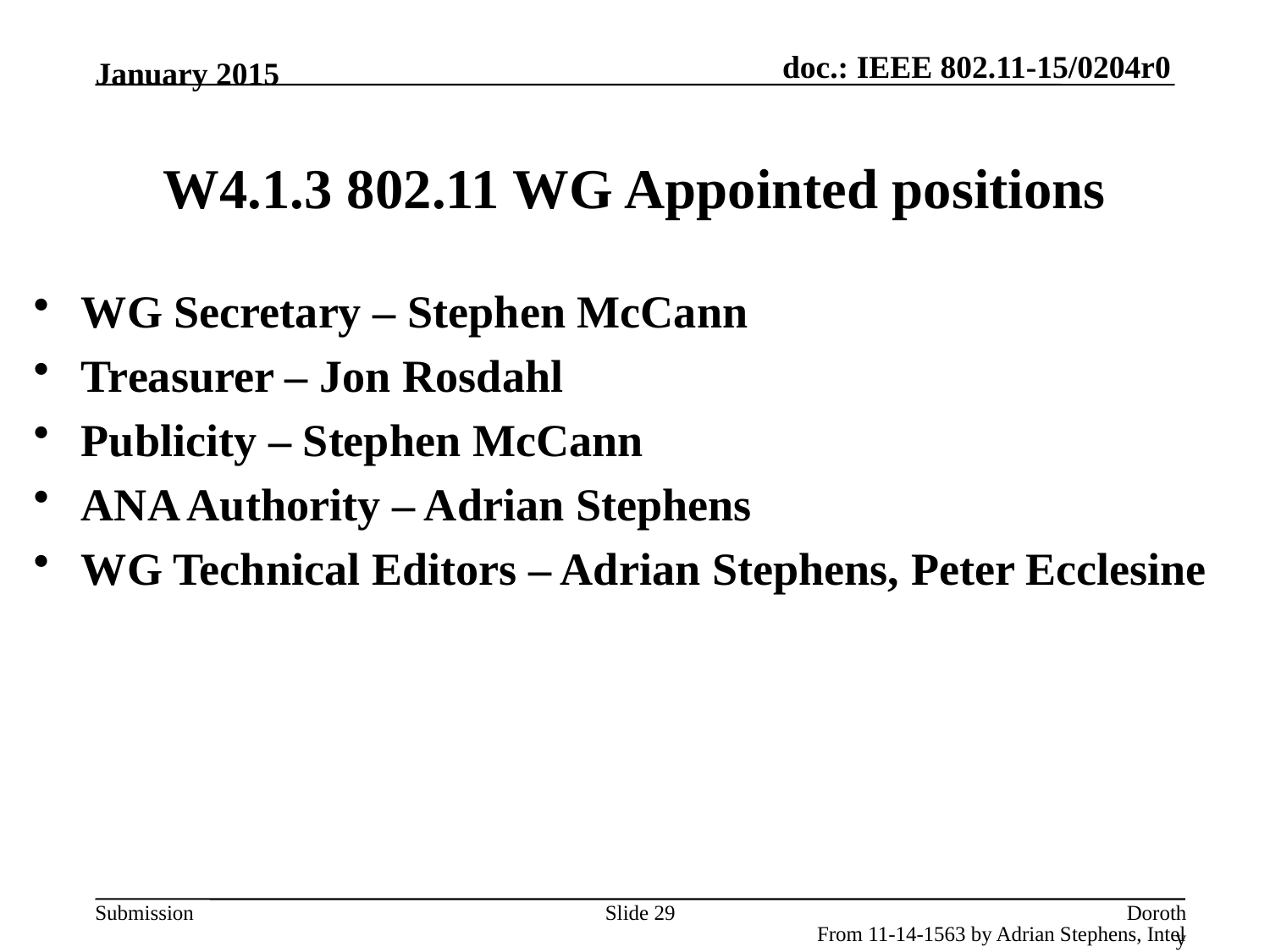

January 2015
# W4.1.3 802.11 WG Appointed positions
WG Secretary – Stephen McCann
Treasurer – Jon Rosdahl
Publicity – Stephen McCann
ANA Authority – Adrian Stephens
WG Technical Editors – Adrian Stephens, Peter Ecclesine

Slide 29
Dorothy Stanley, Aruba Networks
From 11-14-1563 by Adrian Stephens, Intel